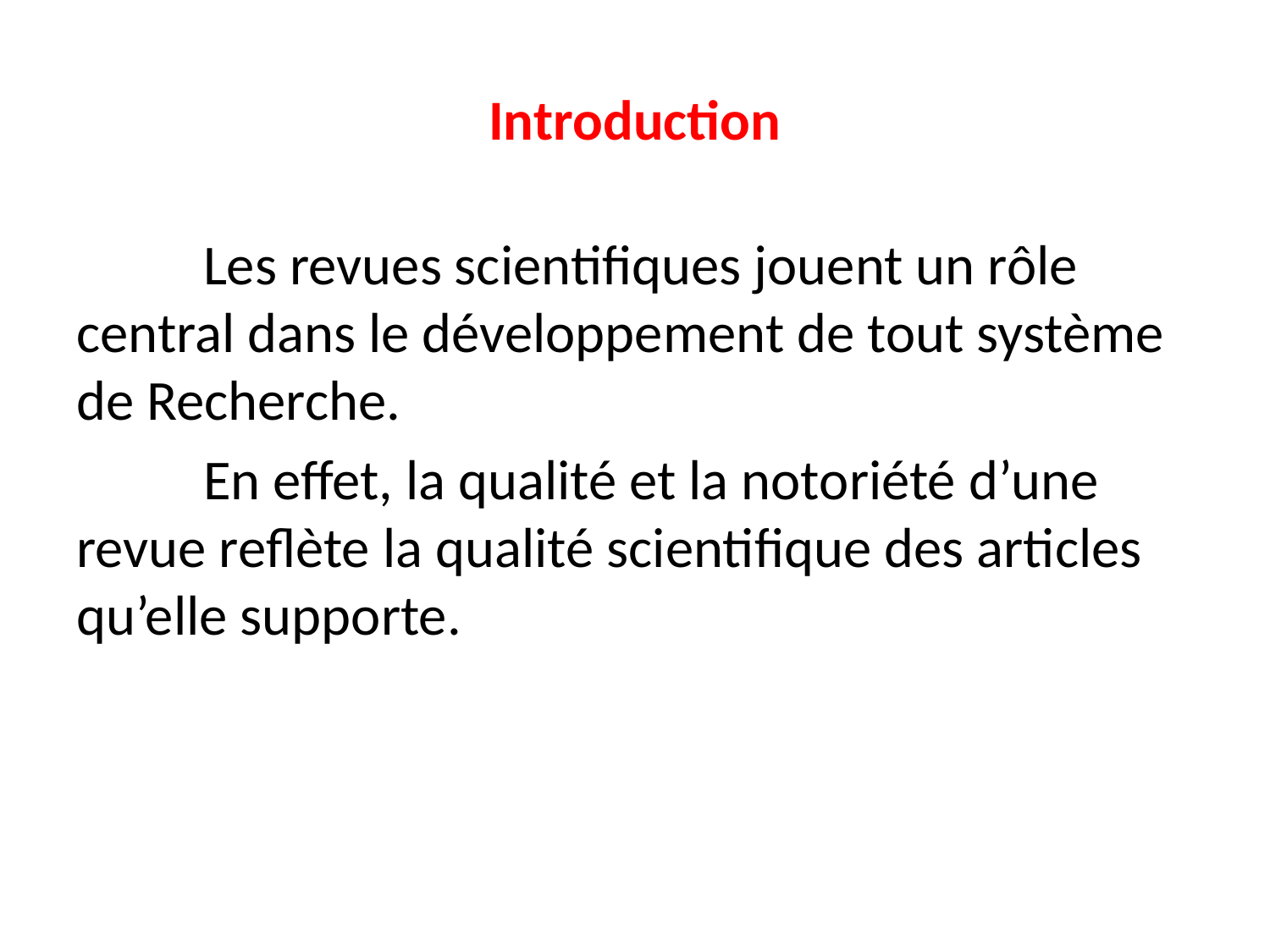

# Introduction
	Les revues scientifiques jouent un rôle central dans le développement de tout système de Recherche.
	En effet, la qualité et la notoriété d’une revue reflète la qualité scientifique des articles qu’elle supporte.